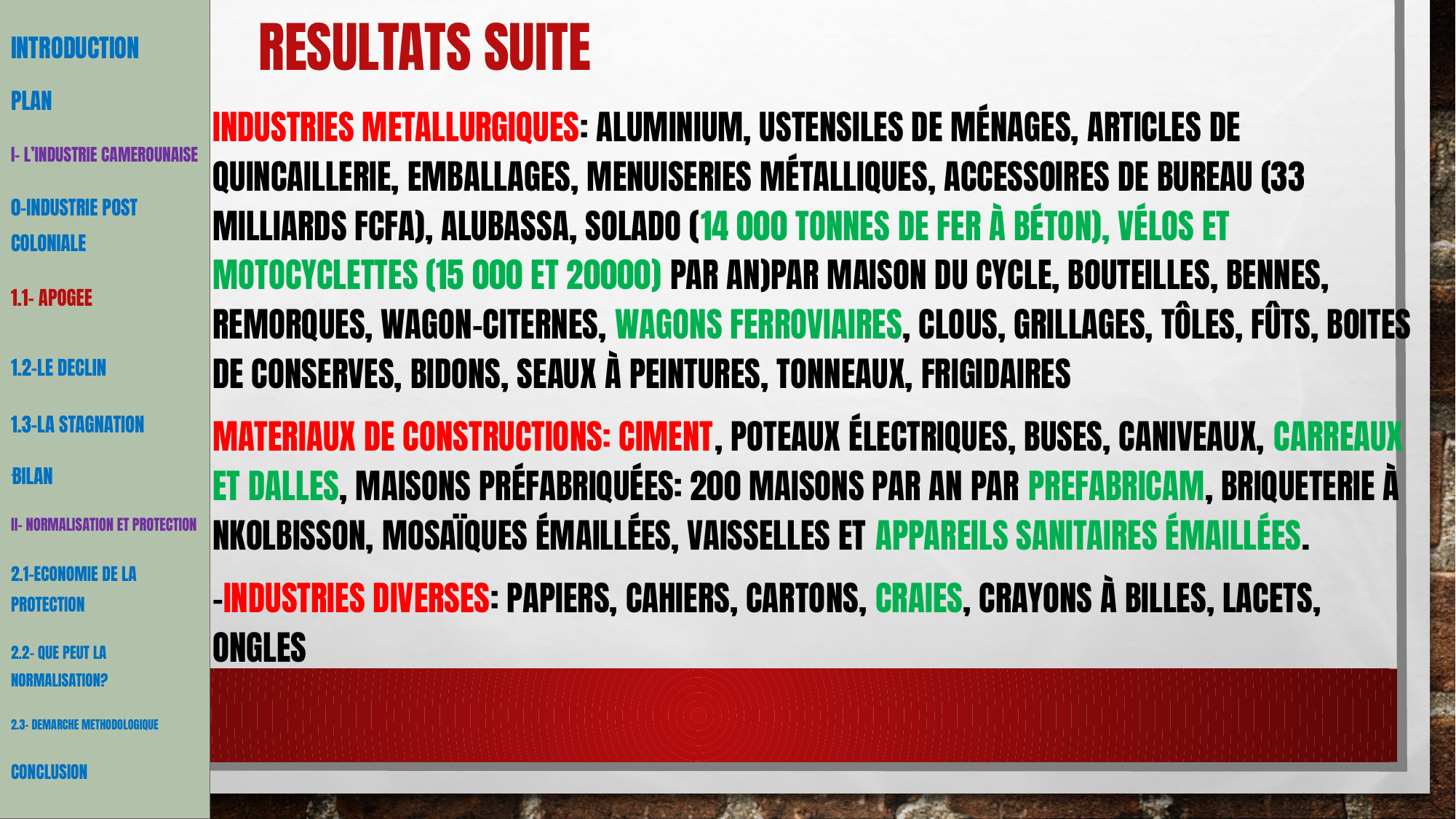

INTRODUCTION

PLAN

I- L’INDUSTRIE CAMEROUNAISE

0-Industrie post
colonialE

1.1- Apogee

1.2-Le declin

1.3-La Stagnation
BILAN

iI- NORMALISATION ET PROTECTION

2.1-economie de la protection

2.2- QUE PEUT LA
NORMALISATION?

2.3- DEMARCHE METHODOLOGIQUE

CONCLUSION
# RESULTATS SUITE
INDUSTRIES METALLURGIQUES: Aluminium, ustensiles de ménages, articles de quincaillerie, emballages, menuiseries métalliques, accessoires de bureau (33 milliards Fcfa), Alubassa, Solado (14 000 tonnes de fer à béton), vélos et motocyclettes (15 000 et 20000) par an)par Maison du Cycle, bouteilles, bennes, remorques, wagon-citernes, wagons ferroviaires, clous, grillages, tôles, fûts, boites de conserves, bidons, seaux à peintures, tonneaux, frigidaires
MATERIAUX DE CONSTRUCTIONS: ciment, poteaux électriques, buses, caniveaux, carreaux et dalles, maisons préfabriquées: 200 maisons par an par PREFABRICAM, briqueterie à Nkolbisson, mosaïques émaillées, vaisselles et appareils sanitaires émaillées.
-INDUSTRIES DIVERSES: papiers, cahiers, cartons, craies, crayons à billes, lacets, ongles